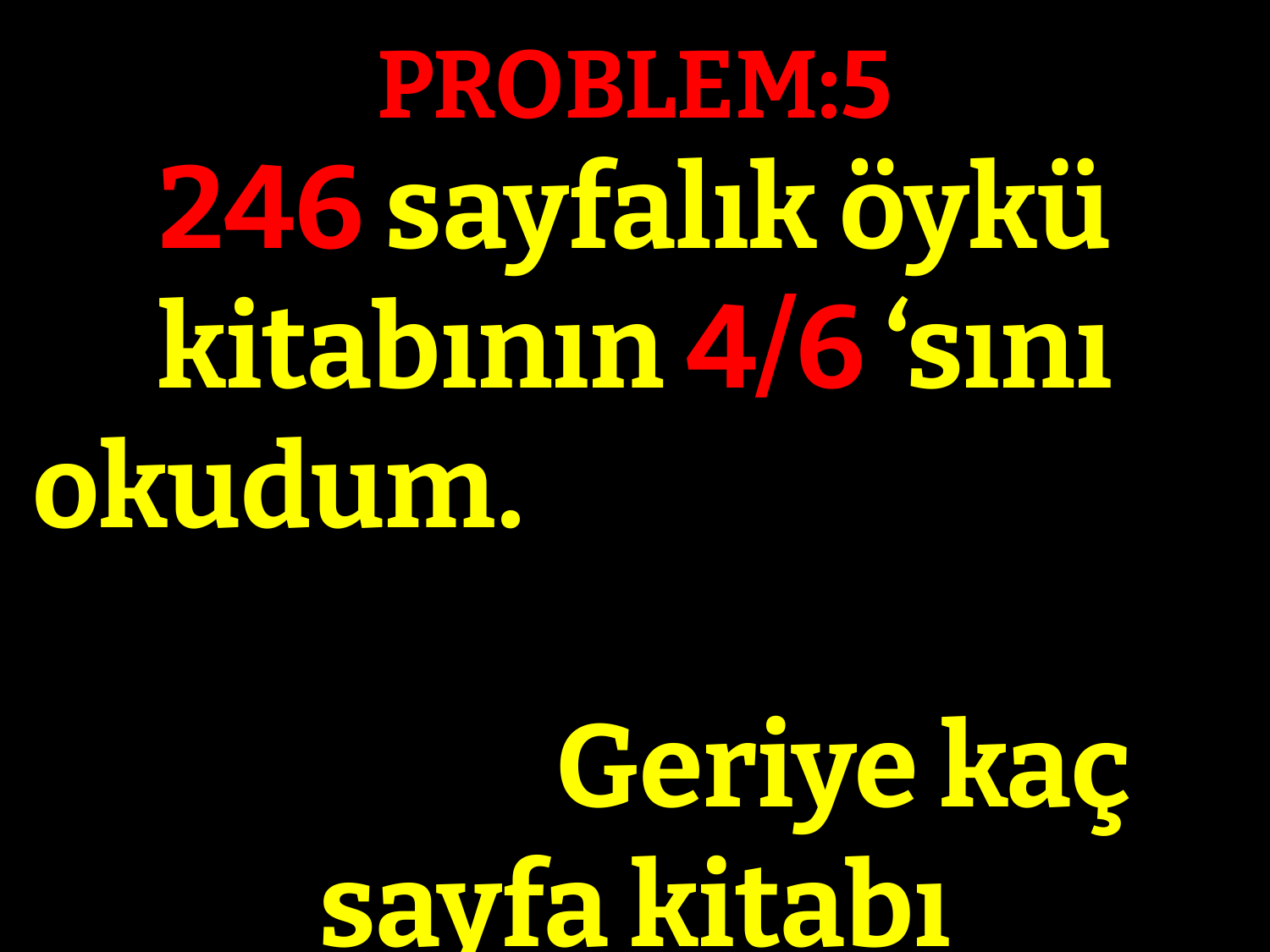

PROBLEM:5
246 sayfalık öykü kitabının 4/6 ‘sını okudum.                                                                                                                 Geriye kaç sayfa kitabı kalmıştır?
#